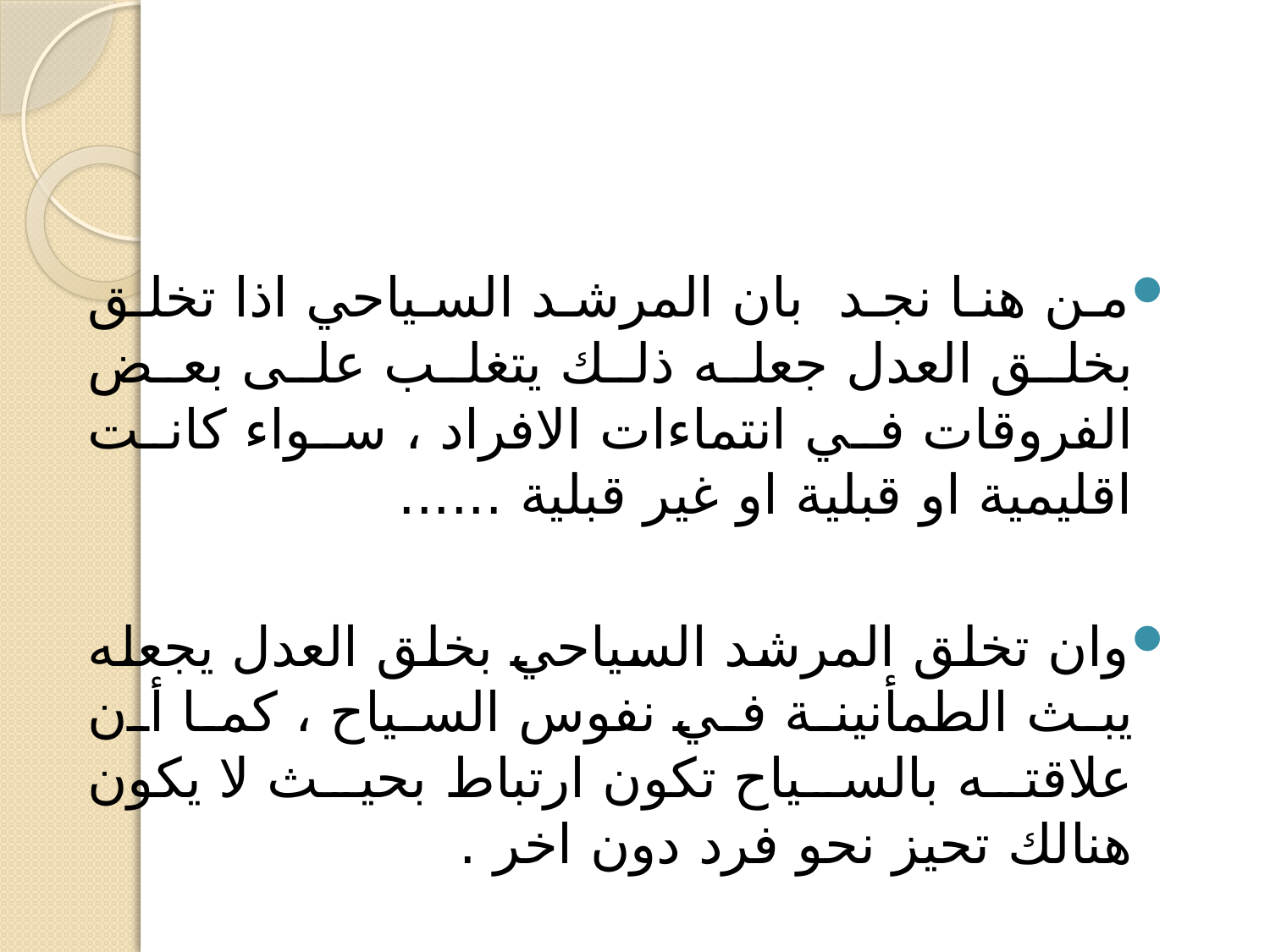

من هنا نجد  بان المرشد السياحي اذا تخلق بخلق العدل جعله ذلك يتغلب على بعض الفروقات في انتماءات الافراد ، سواء كانت اقليمية او قبلية او غير قبلية ......

وان تخلق المرشد السياحي بخلق العدل يجعله يبث الطمأنينة في نفوس السياح ، كما أن علاقته بالسياح تكون ارتباط بحيث لا يكون هنالك تحيز نحو فرد دون اخر .